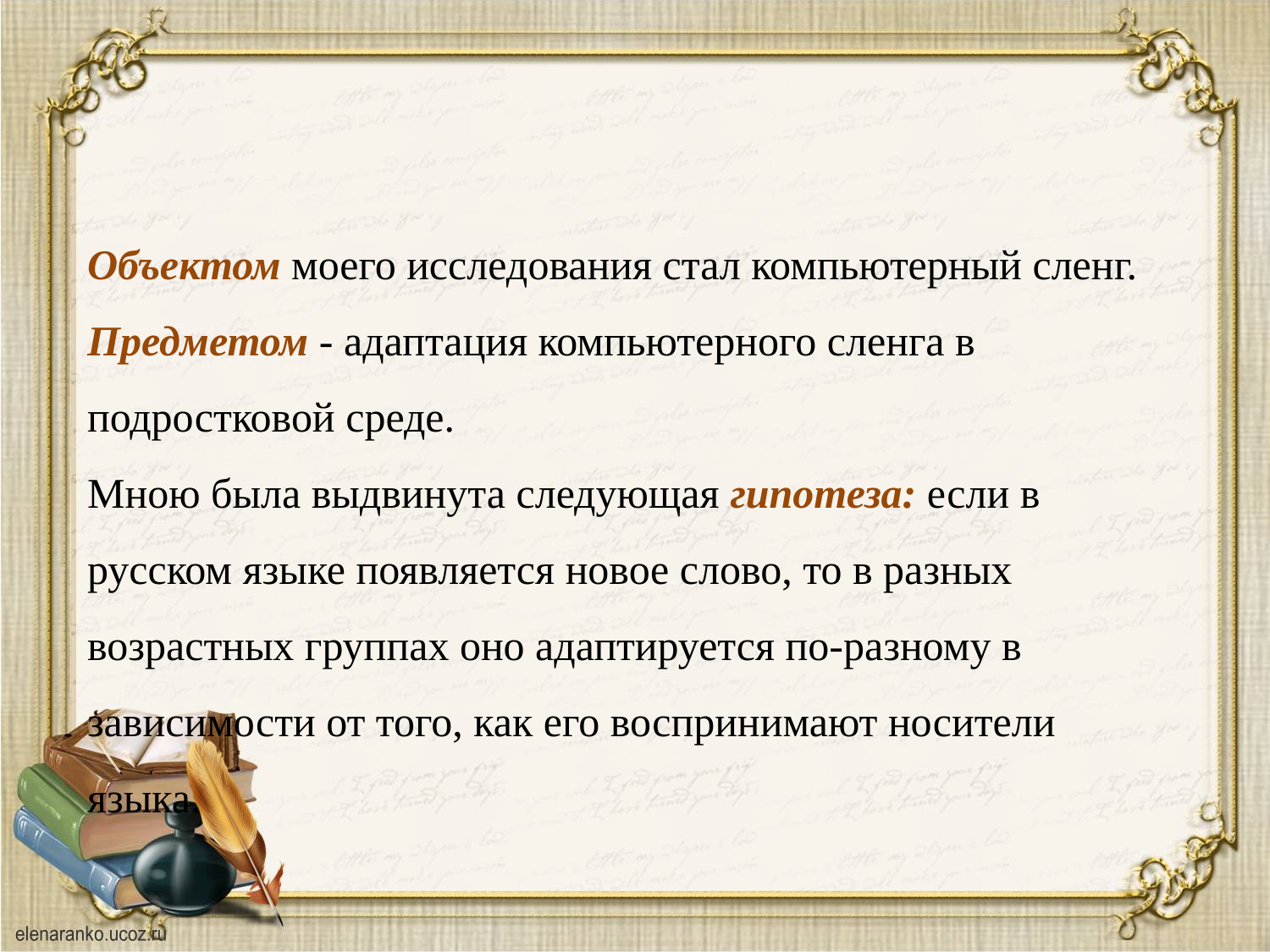

#
Объектом моего исследования стал компьютерный сленг.
Предметом - адаптация компьютерного сленга в подростковой среде.
Мною была выдвинута следующая гипотеза: если в русском языке появляется новое слово, то в разных возрастных группах оно адаптируется по-разному в зависимости от того, как его воспринимают носители языка.